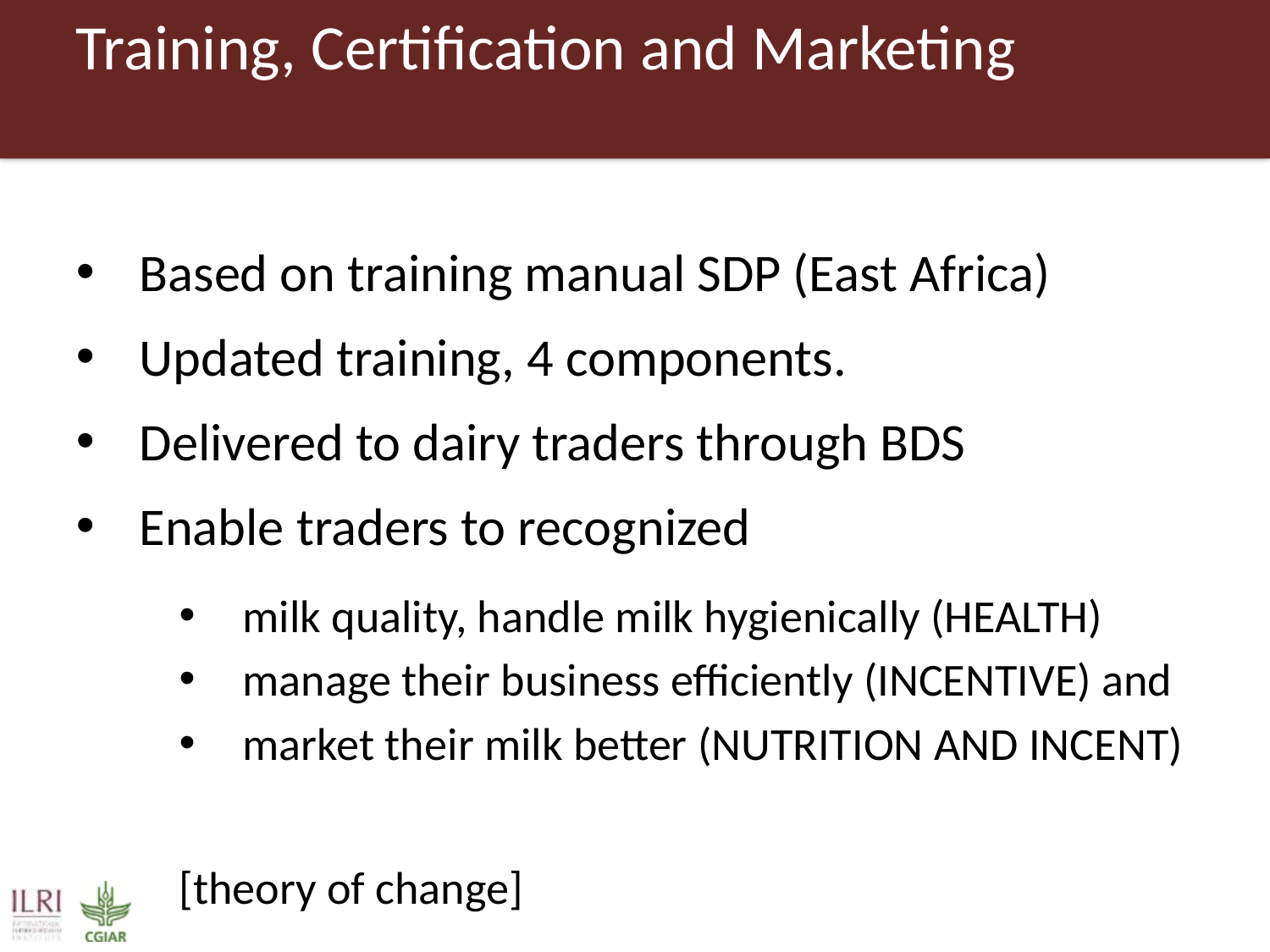

# Training, Certification and Marketing
Based on training manual SDP (East Africa)
Updated training, 4 components.
Delivered to dairy traders through BDS
Enable traders to recognized
milk quality, handle milk hygienically (HEALTH)
manage their business efficiently (INCENTIVE) and
market their milk better (NUTRITION AND INCENT)

[theory of change]